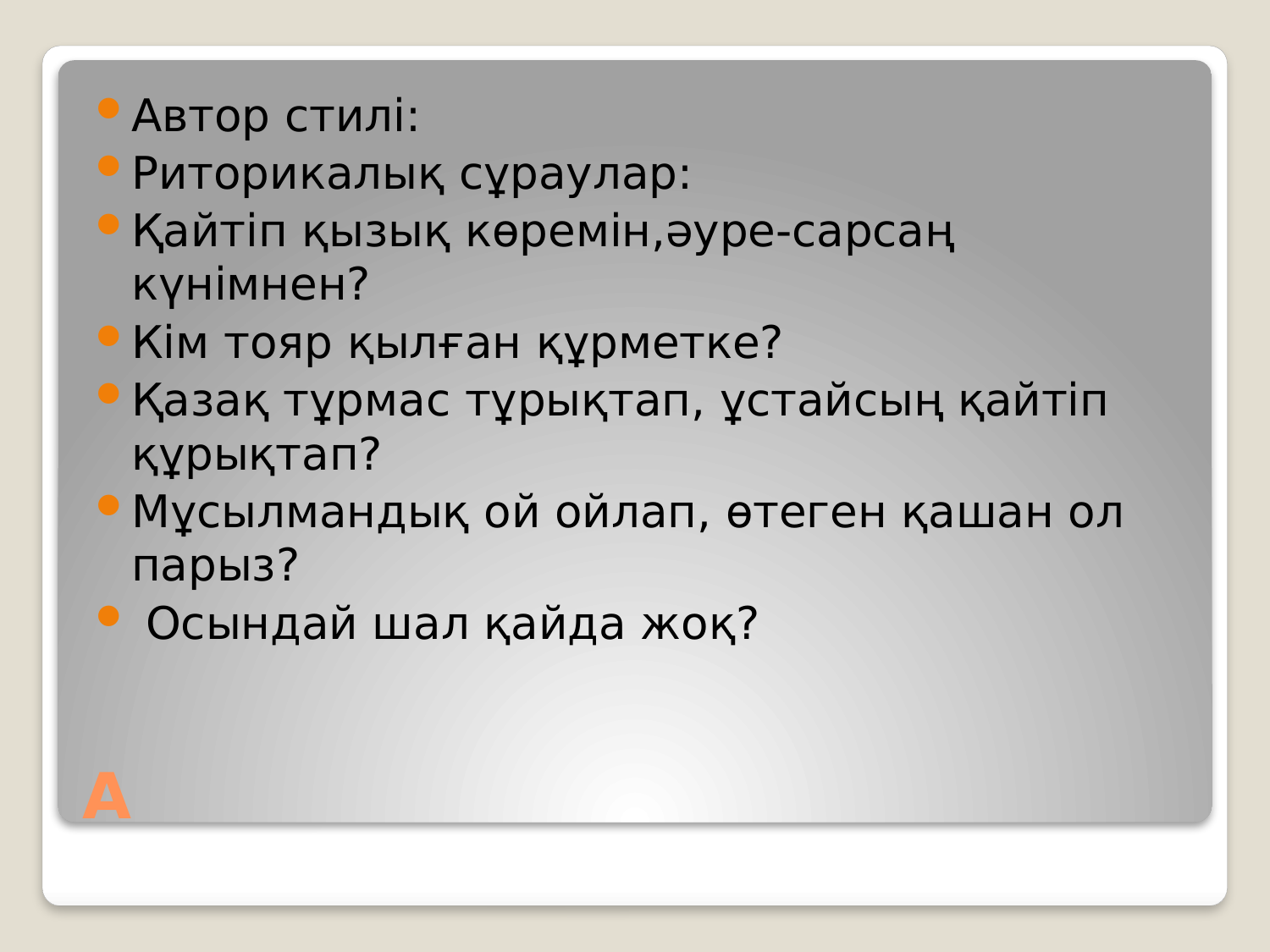

Автор стилі:
Риторикалық сұраулар:
Қайтіп қызық көремін,әуре-сарсаң күнімнен?
Кім тояр қылған құрметке?
Қазақ тұрмас тұрықтап, ұстайсың қайтіп құрықтап?
Мұсылмандық ой ойлап, өтеген қашан ол парыз?
 Осындай шал қайда жоқ?

# А